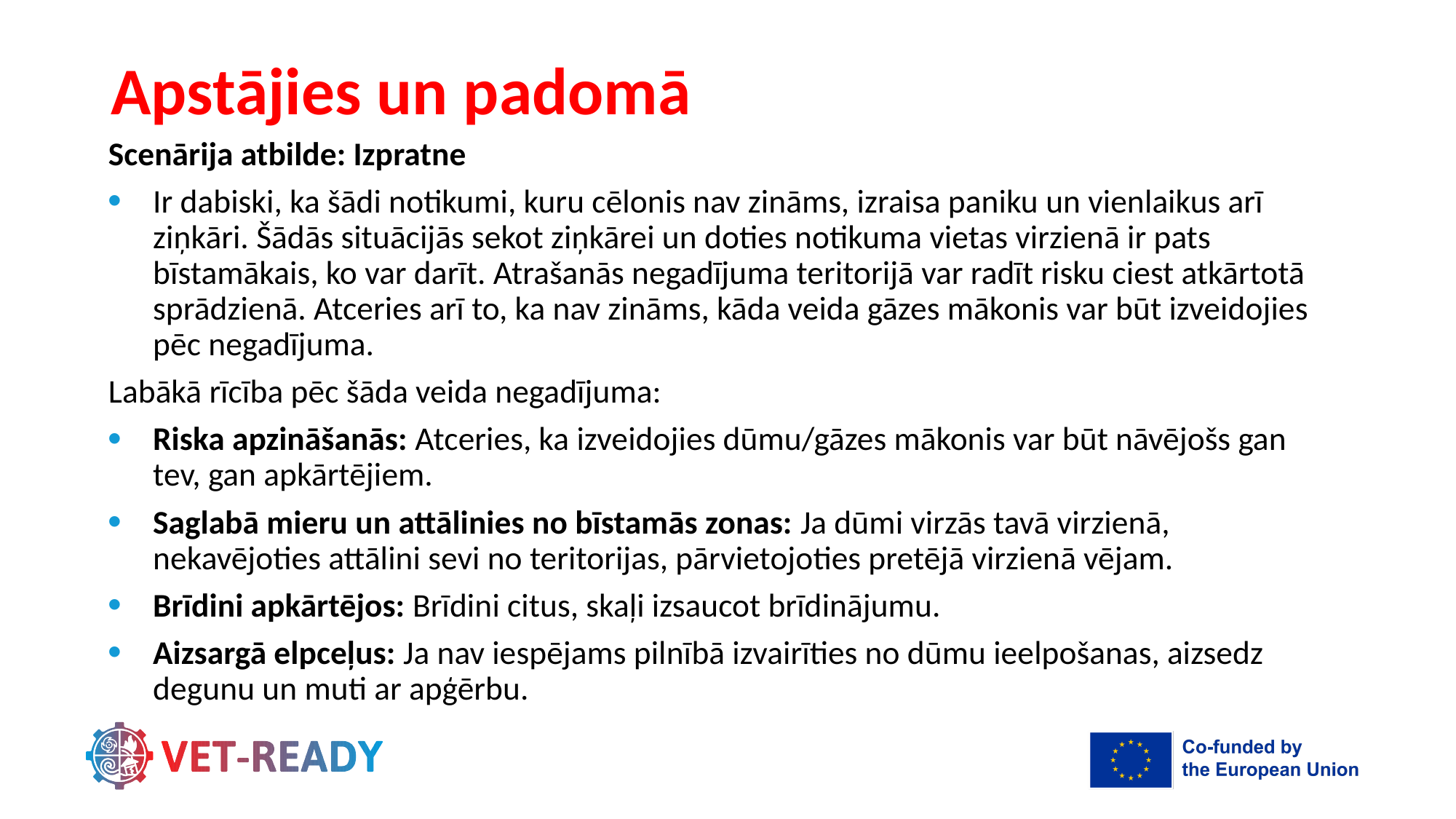

# Apstājies un padomā
Scenārija atbilde: Izpratne
Ir dabiski, ka šādi notikumi, kuru cēlonis nav zināms, izraisa paniku un vienlaikus arī ziņkāri. Šādās situācijās sekot ziņkārei un doties notikuma vietas virzienā ir pats bīstamākais, ko var darīt. Atrašanās negadījuma teritorijā var radīt risku ciest atkārtotā sprādzienā. Atceries arī to, ka nav zināms, kāda veida gāzes mākonis var būt izveidojies pēc negadījuma.
Labākā rīcība pēc šāda veida negadījuma:
Riska apzināšanās: Atceries, ka izveidojies dūmu/gāzes mākonis var būt nāvējošs gan tev, gan apkārtējiem.
Saglabā mieru un attālinies no bīstamās zonas: Ja dūmi virzās tavā virzienā, nekavējoties attālini sevi no teritorijas, pārvietojoties pretējā virzienā vējam.
Brīdini apkārtējos: Brīdini citus, skaļi izsaucot brīdinājumu.
Aizsargā elpceļus: Ja nav iespējams pilnībā izvairīties no dūmu ieelpošanas, aizsedz degunu un muti ar apģērbu.